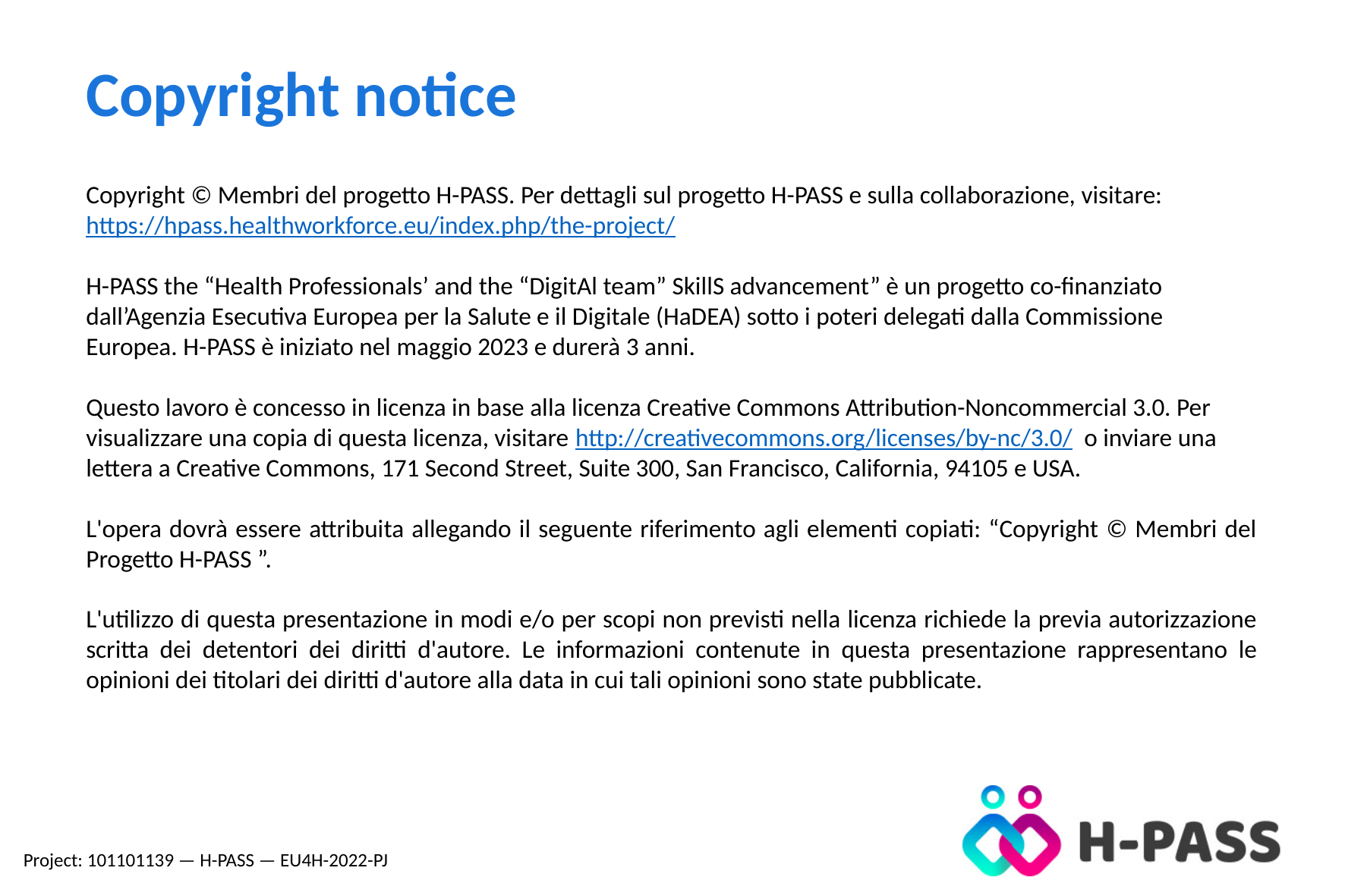

Copyright notice
Copyright © Membri del progetto H-PASS. Per dettagli sul progetto H-PASS e sulla collaborazione, visitare: https://hpass.healthworkforce.eu/index.php/the-project/

H-PASS the “Health Professionals’ and the “DigitAl team” SkillS advancement” è un progetto co-finanziato dall’Agenzia Esecutiva Europea per la Salute e il Digitale (HaDEA) sotto i poteri delegati dalla Commissione Europea. H-PASS è iniziato nel maggio 2023 e durerà 3 anni.

Questo lavoro è concesso in licenza in base alla licenza Creative Commons Attribution-Noncommercial 3.0. Per visualizzare una copia di questa licenza, visitare http://creativecommons.org/licenses/by-nc/3.0/  o inviare una lettera a Creative Commons, 171 Second Street, Suite 300, San Francisco, California, 94105 e USA.

L'opera dovrà essere attribuita allegando il seguente riferimento agli elementi copiati: “Copyright © Membri del Progetto H-PASS ”.

L'utilizzo di questa presentazione in modi e/o per scopi non previsti nella licenza richiede la previa autorizzazione scritta dei detentori dei diritti d'autore. Le informazioni contenute in questa presentazione rappresentano le opinioni dei titolari dei diritti d'autore alla data in cui tali opinioni sono state pubblicate.
Project: 101101139 — H-PASS — EU4H-2022-PJ